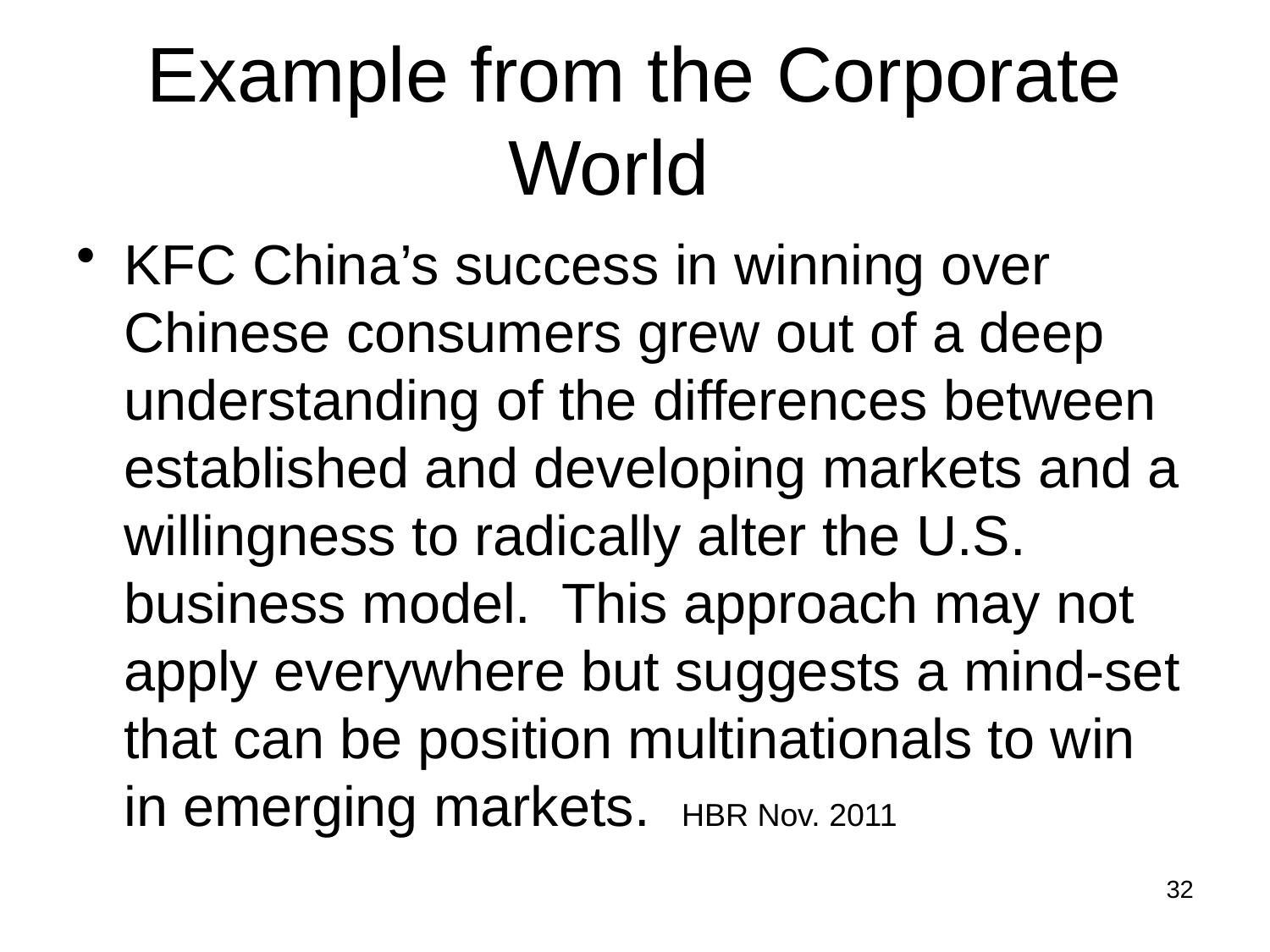

# Example from the Corporate World
KFC China’s success in winning over Chinese consumers grew out of a deep understanding of the differences between established and developing markets and a willingness to radically alter the U.S. business model.  This approach may not apply everywhere but suggests a mind-set that can be position multinationals to win in emerging markets.  HBR Nov. 2011
32